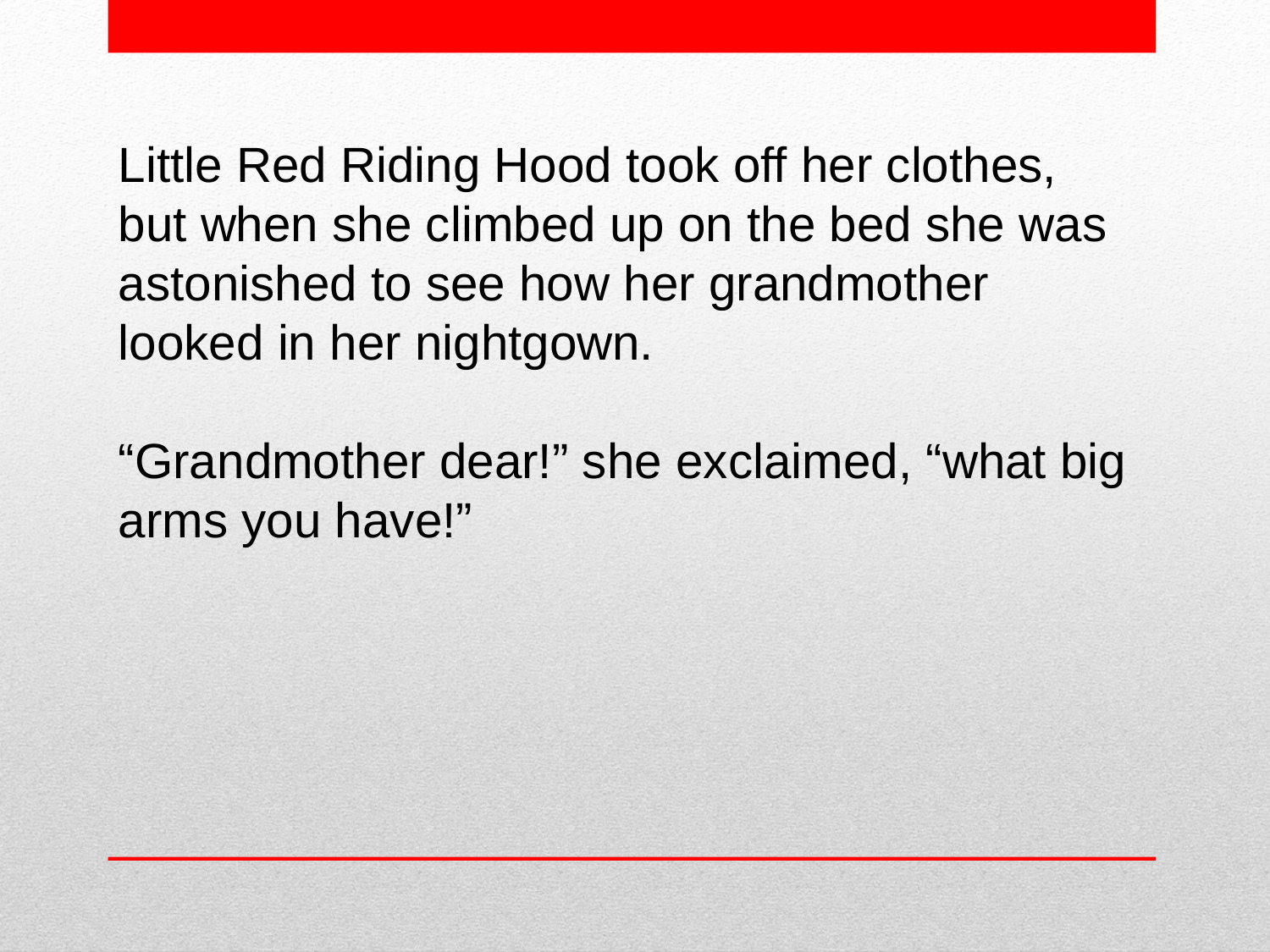

Little Red Riding Hood took off her clothes, but when she climbed up on the bed she was astonished to see how her grandmother looked in her nightgown.
“Grandmother dear!” she exclaimed, “what big arms you have!”